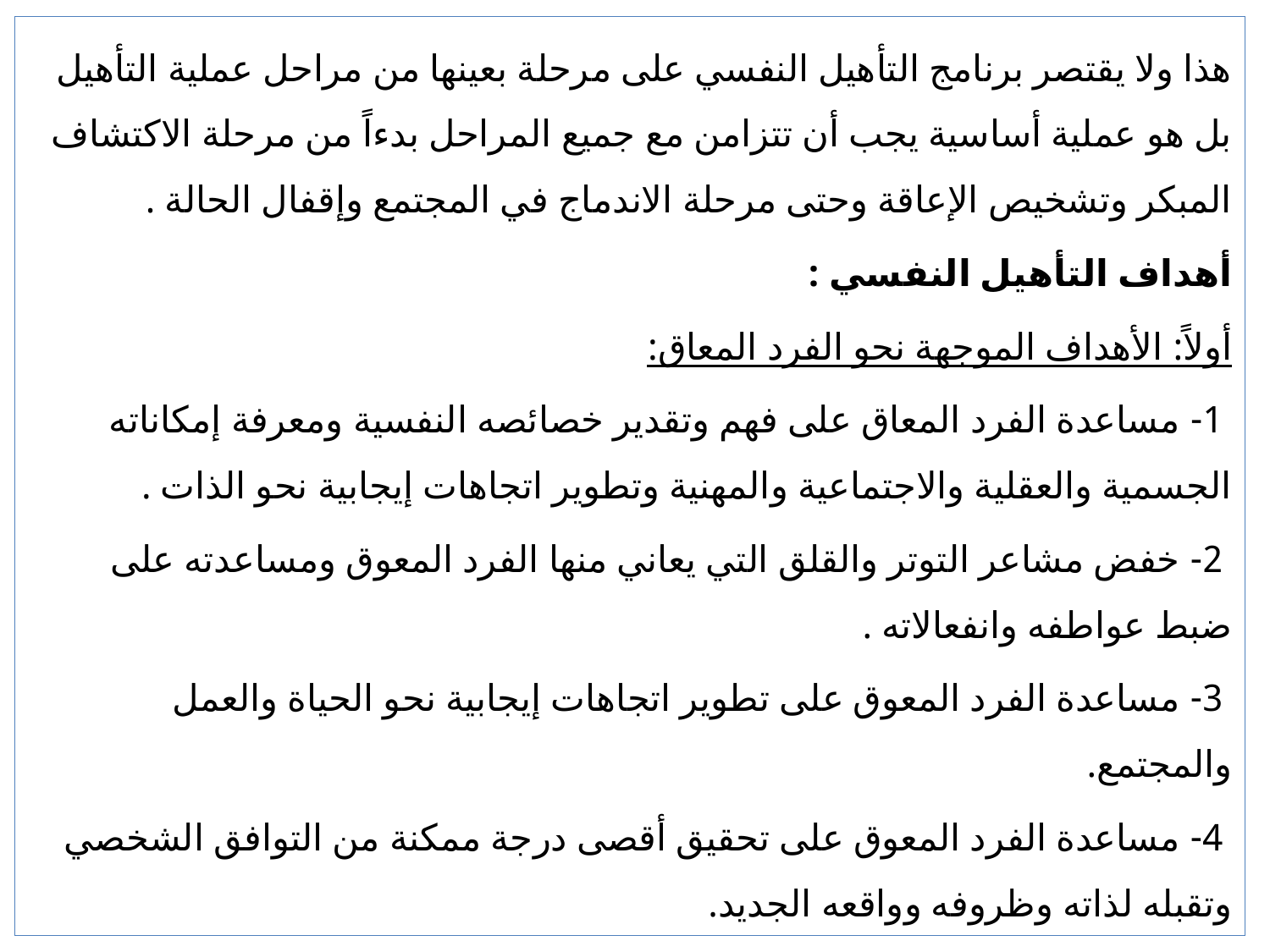

هذا ولا يقتصر برنامج التأهيل النفسي على مرحلة بعينها من مراحل عملية التأهيل بل هو عملية أساسية يجب أن تتزامن مع جميع المراحل بدءاً من مرحلة الاكتشاف المبكر وتشخيص الإعاقة وحتى مرحلة الاندماج في المجتمع وإقفال الحالة .
أهداف التأهيل النفسي :
أولاً: الأهداف الموجهة نحو الفرد المعاق:
 1- مساعدة الفرد المعاق على فهم وتقدير خصائصه النفسية ومعرفة إمكاناته الجسمية والعقلية والاجتماعية والمهنية وتطوير اتجاهات إيجابية نحو الذات .
 2- خفض مشاعر التوتر والقلق التي يعاني منها الفرد المعوق ومساعدته على ضبط عواطفه وانفعالاته .
 3- مساعدة الفرد المعوق على تطوير اتجاهات إيجابية نحو الحياة والعمل والمجتمع.
 4- مساعدة الفرد المعوق على تحقيق أقصى درجة ممكنة من التوافق الشخصي وتقبله لذاته وظروفه وواقعه الجديد.